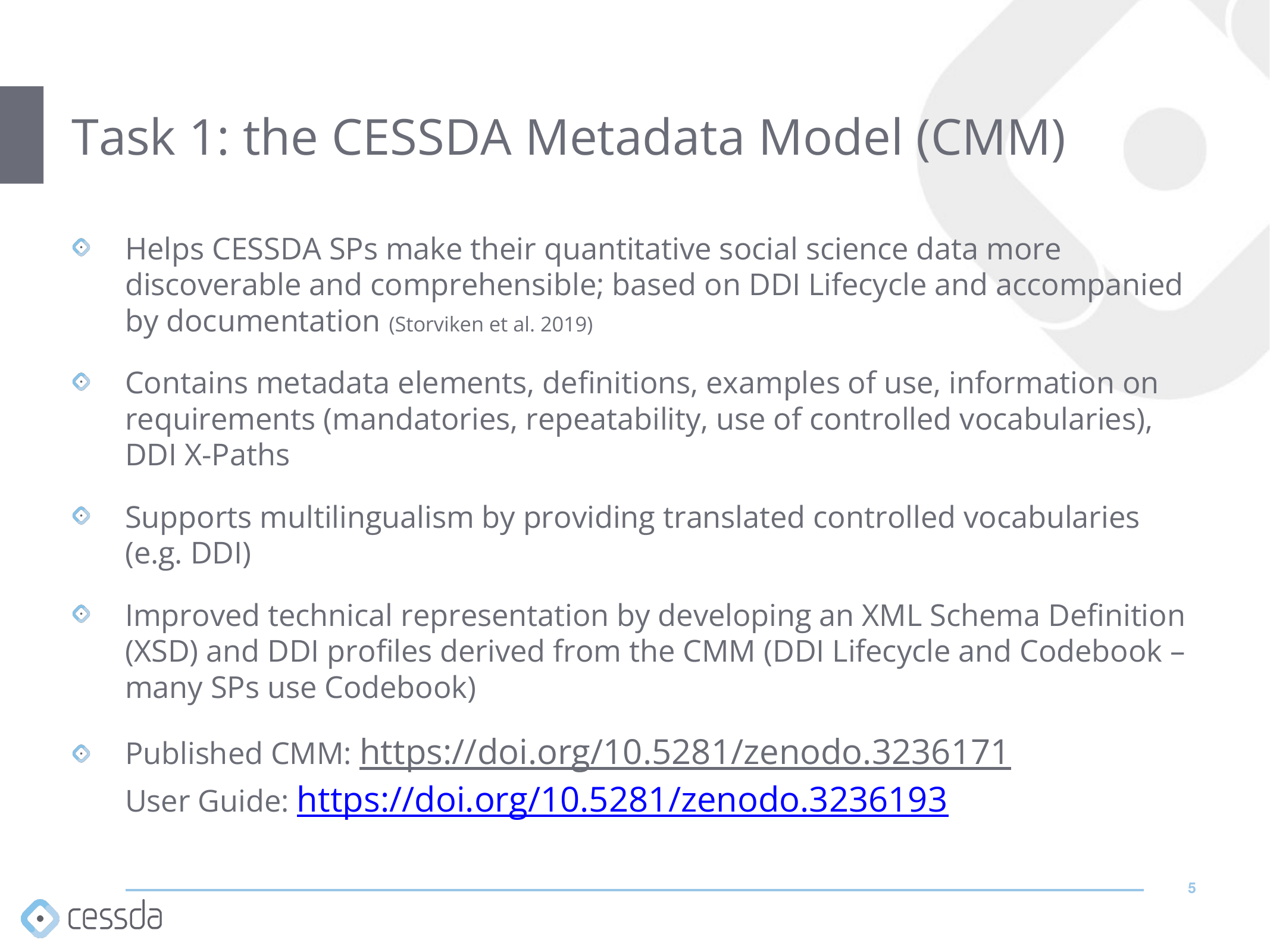

# Task 1: the CESSDA Metadata Model (CMM)
Helps CESSDA SPs make their quantitative social science data more discoverable and comprehensible; based on DDI Lifecycle and accompanied by documentation (Storviken et al. 2019)
Contains metadata elements, definitions, examples of use, information on requirements (mandatories, repeatability, use of controlled vocabularies), DDI X-Paths
Supports multilingualism by providing translated controlled vocabularies (e.g. DDI)
Improved technical representation by developing an XML Schema Definition (XSD) and DDI profiles derived from the CMM (DDI Lifecycle and Codebook – many SPs use Codebook)
Published CMM: https://doi.org/10.5281/zenodo.3236171
User Guide: https://doi.org/10.5281/zenodo.3236193

5